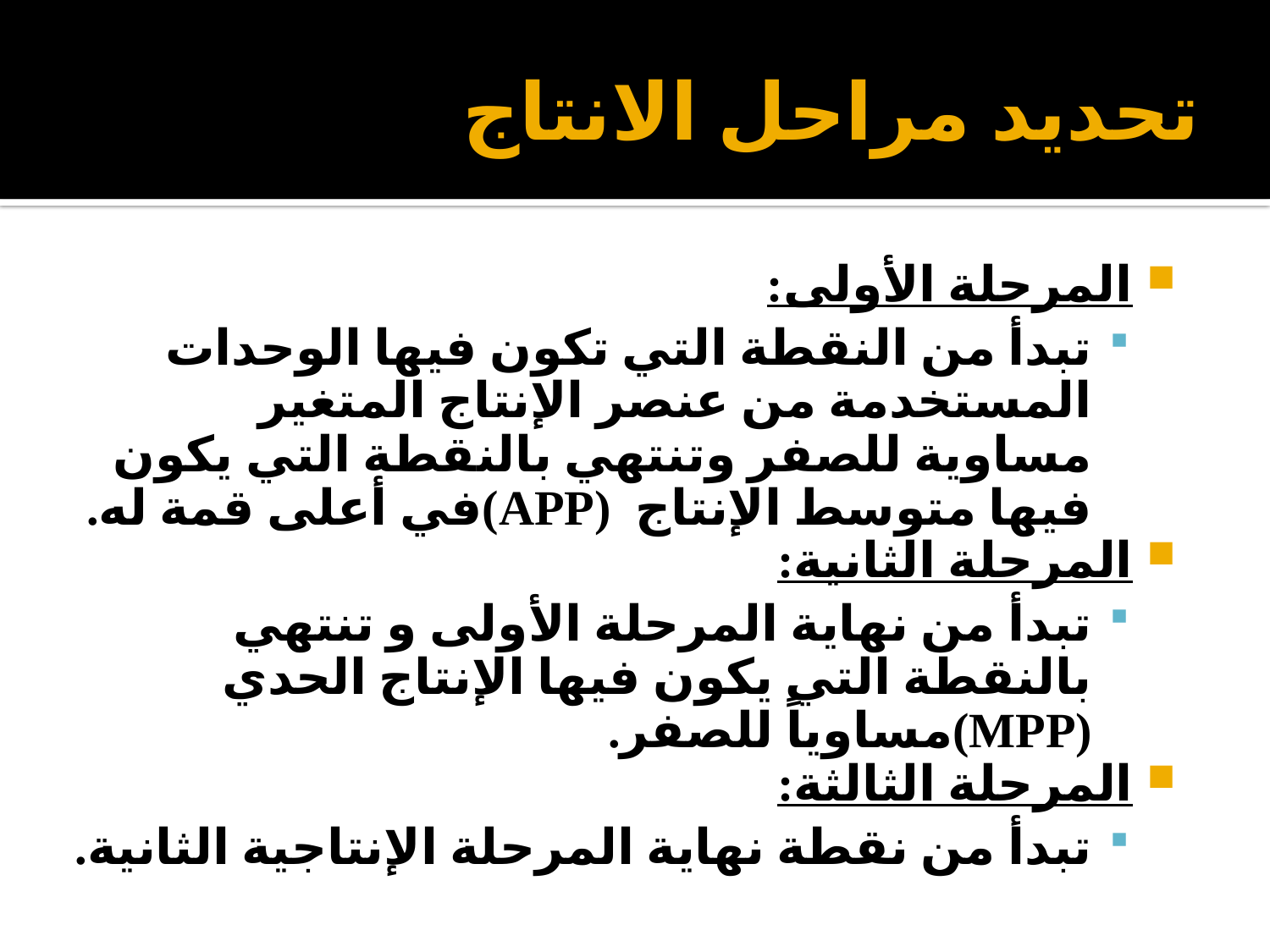

# تحديد مراحل الانتاج
المرحلة الأولى:
تبدأ من النقطة التي تكون فيها الوحدات المستخدمة من عنصر الإنتاج المتغير مساوية للصفر وتنتهي بالنقطة التي يكون فيها متوسط الإنتاج  (APP)في أعلى قمة له.
المرحلة الثانية:
تبدأ من نهاية المرحلة الأولى و تنتهي بالنقطة التي يكون فيها الإنتاج الحدي  (MPP)مساوياً للصفر.
المرحلة الثالثة:
تبدأ من نقطة نهاية المرحلة الإنتاجية الثانية.